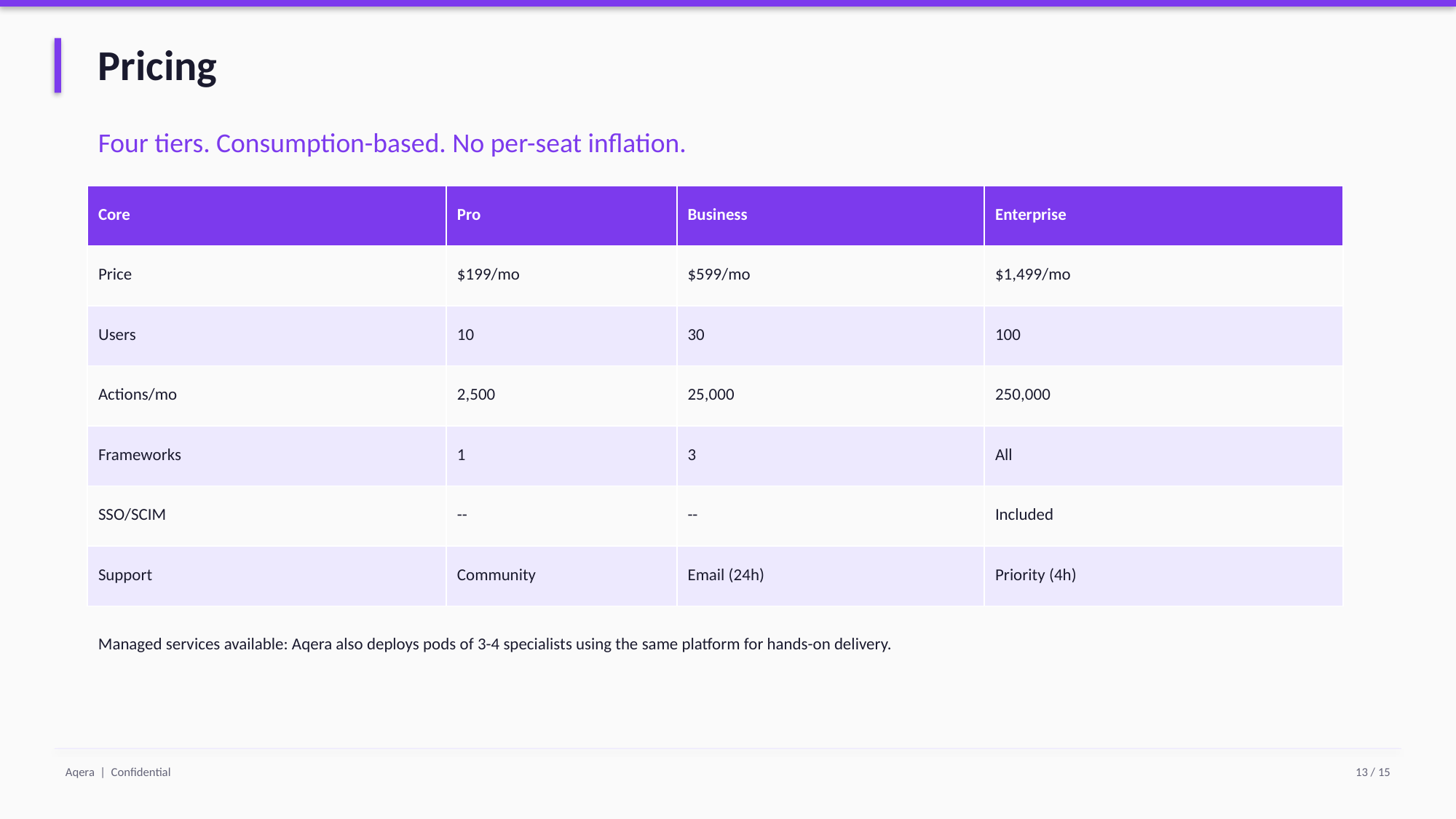

Pricing

Four tiers. Consumption-based. No per-seat inflation.
| Core | Pro | Business | Enterprise |
| --- | --- | --- | --- |
| Price | $199/mo | $599/mo | $1,499/mo |
| Users | 10 | 30 | 100 |
| Actions/mo | 2,500 | 25,000 | 250,000 |
| Frameworks | 1 | 3 | All |
| SSO/SCIM | -- | -- | Included |
| Support | Community | Email (24h) | Priority (4h) |
Managed services available: Aqera also deploys pods of 3-4 specialists using the same platform for hands-on delivery.

Aqera  |  Confidential
13 / 15